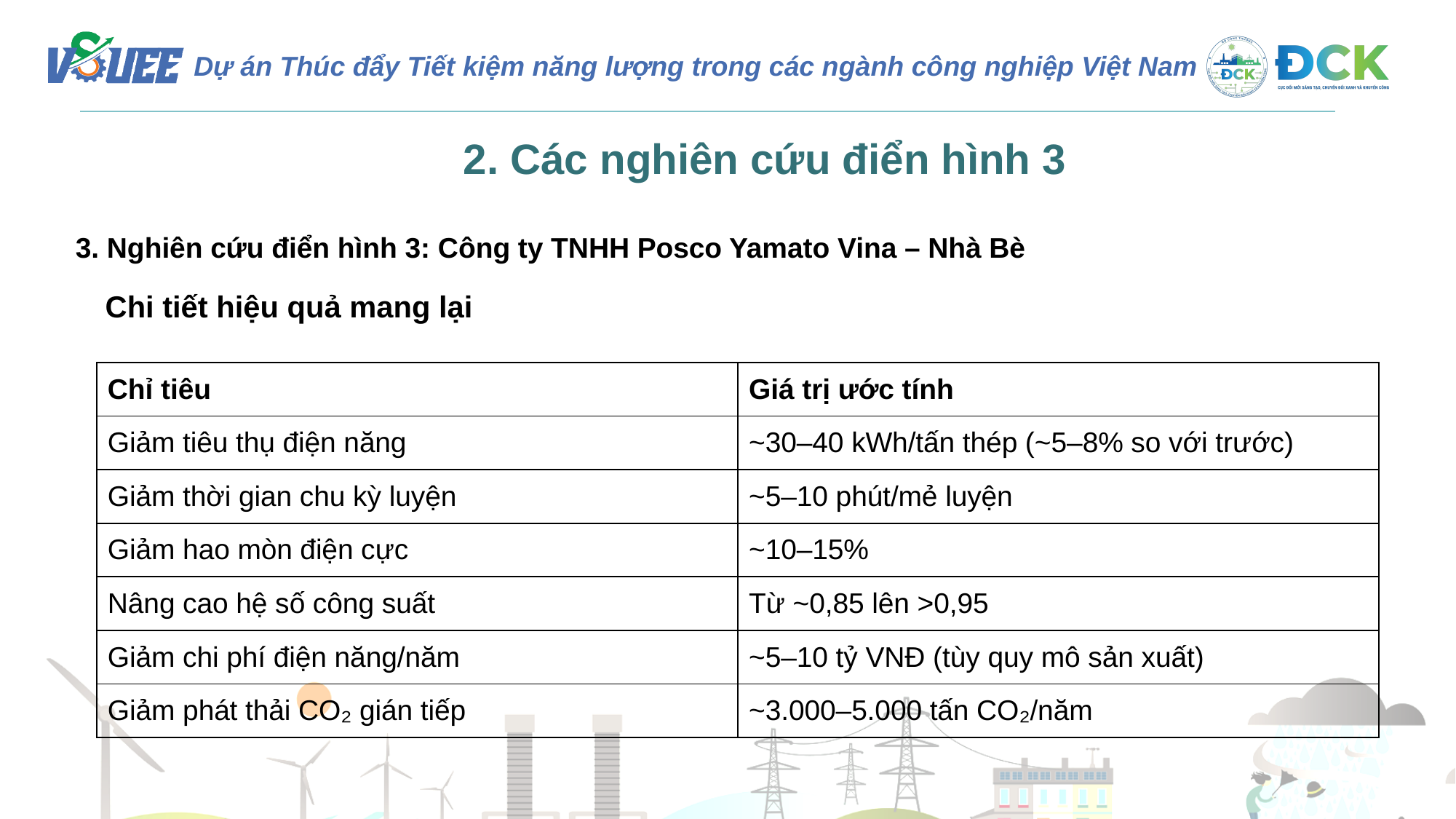

2. Các nghiên cứu điển hình 3
3. Nghiên cứu điển hình 3: Công ty TNHH Posco Yamato Vina – Nhà Bè
Chi tiết hiệu quả mang lại

| Chỉ tiêu | Giá trị ước tính |
| --- | --- |
| Giảm tiêu thụ điện năng | ~30–40 kWh/tấn thép (~5–8% so với trước) |
| Giảm thời gian chu kỳ luyện | ~5–10 phút/mẻ luyện |
| Giảm hao mòn điện cực | ~10–15% |
| Nâng cao hệ số công suất | Từ ~0,85 lên >0,95 |
| Giảm chi phí điện năng/năm | ~5–10 tỷ VNĐ (tùy quy mô sản xuất) |
| Giảm phát thải CO₂ gián tiếp | ~3.000–5.000 tấn CO₂/năm |